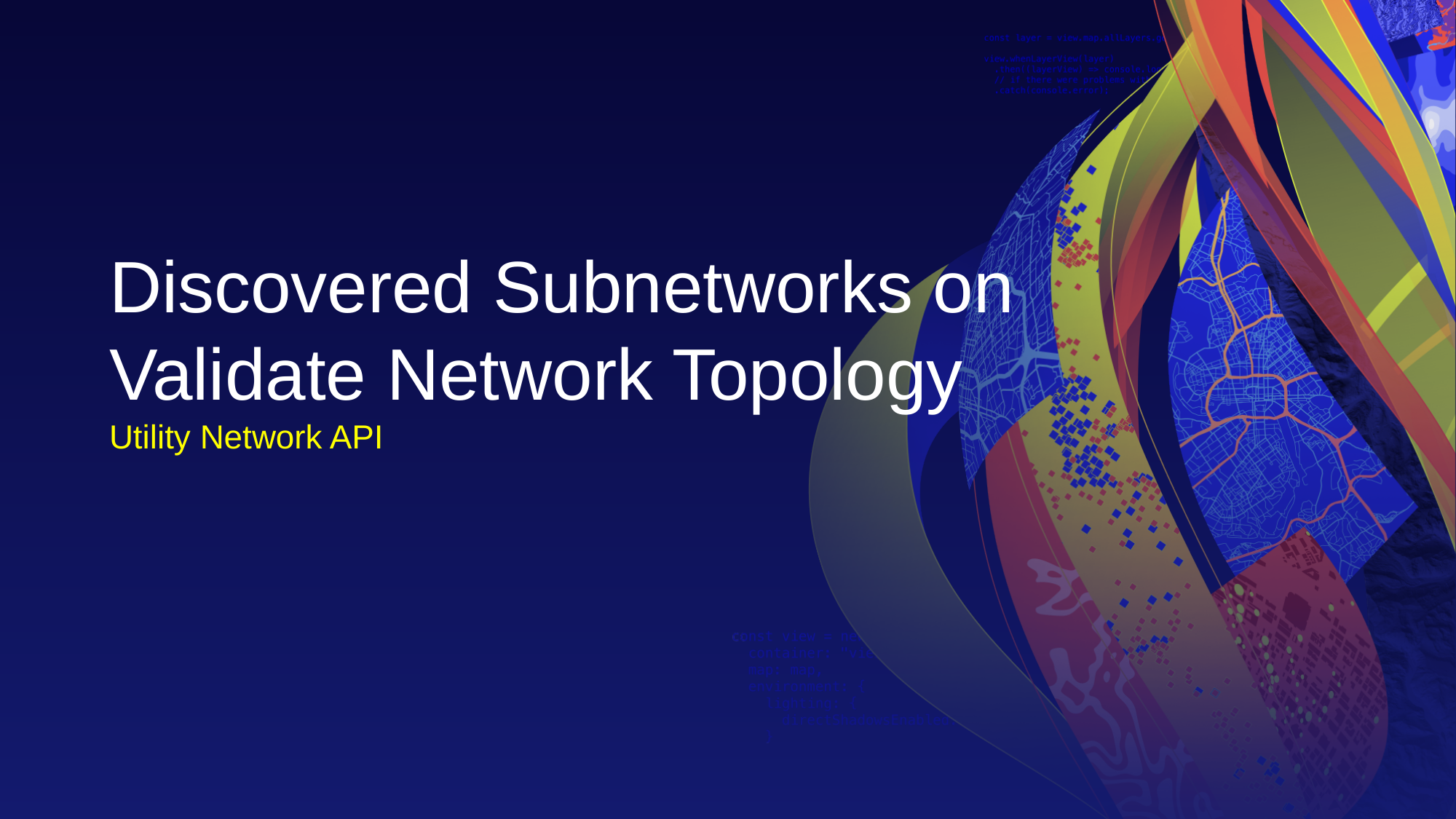

# Discovered Subnetworks on Validate Network Topology
Utility Network API